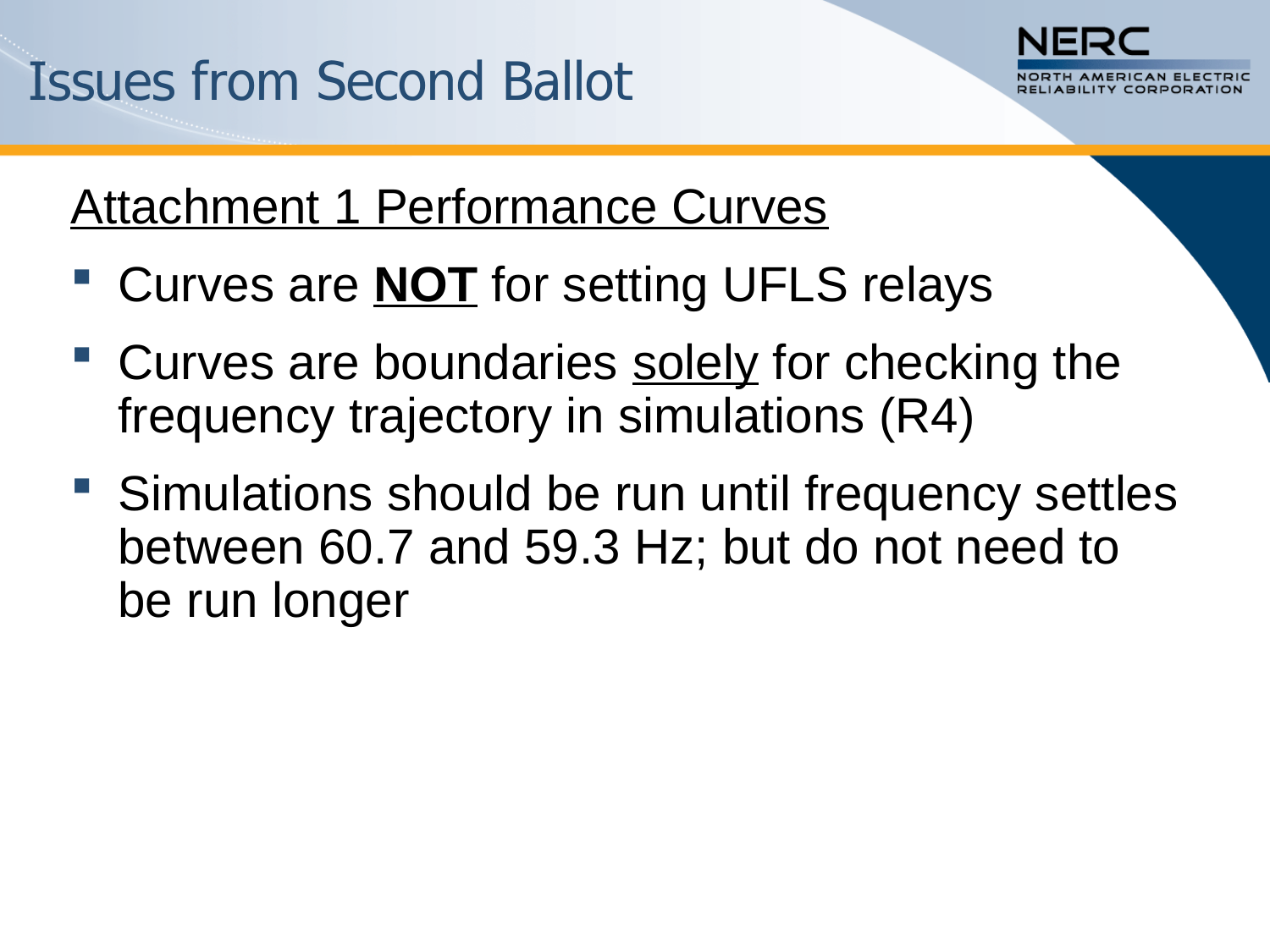

# Issues from Second Ballot
Attachment 1 Performance Curves
Curves are NOT for setting UFLS relays
Curves are boundaries solely for checking the frequency trajectory in simulations (R4)
Simulations should be run until frequency settles between 60.7 and 59.3 Hz; but do not need to be run longer